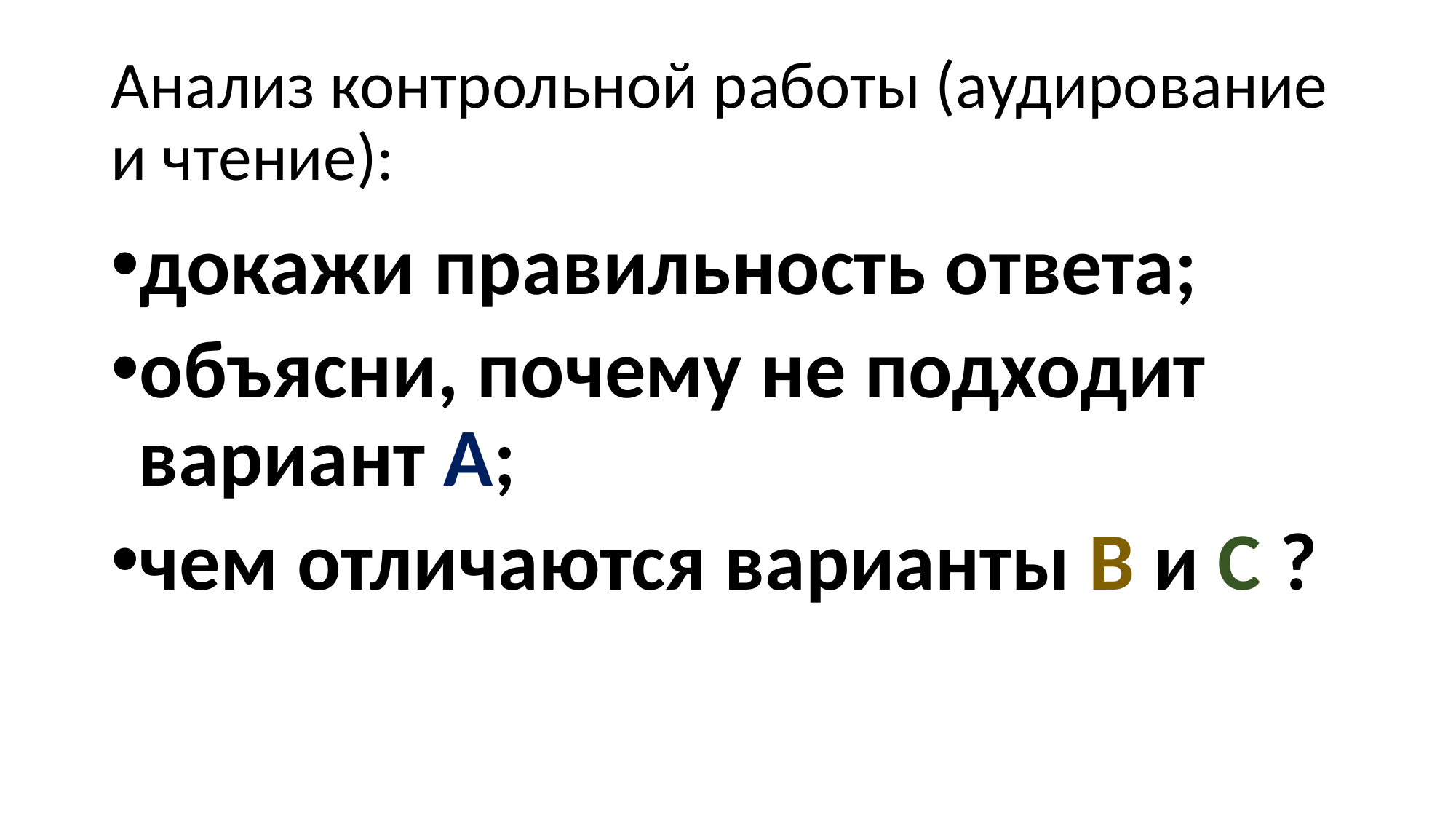

# Анализ контрольной работы (аудирование и чтение):
докажи правильность ответа;
объясни, почему не подходит вариант А;
чем отличаются варианты В и С ?